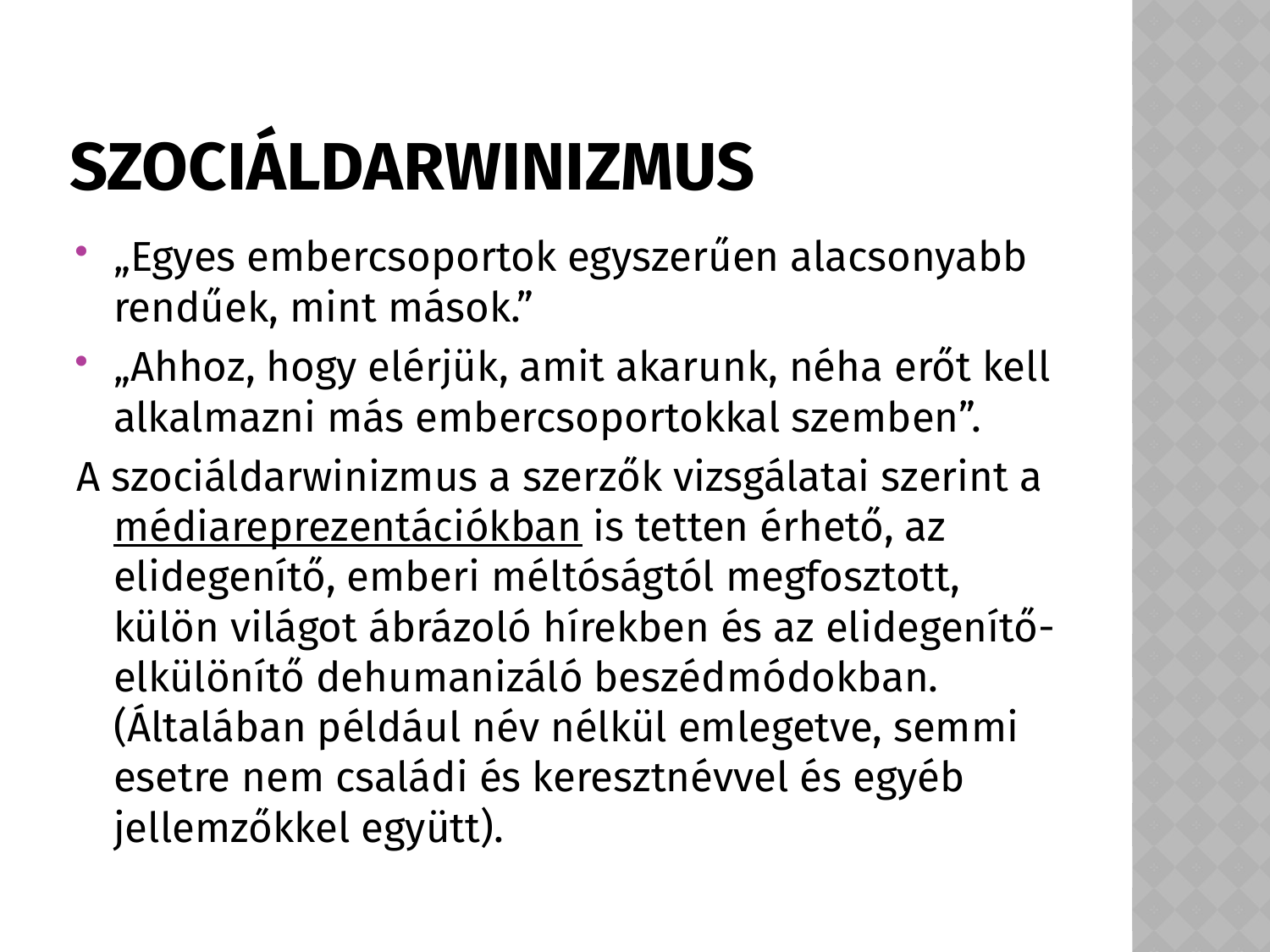

# szociáldarwinizmus
„Egyes embercsoportok egyszerűen alacsonyabb rendűek, mint mások.”
„Ahhoz, hogy elérjük, amit akarunk, néha erőt kell alkalmazni más embercsoportokkal szemben”.
A szociáldarwinizmus a szerzők vizsgálatai szerint a médiareprezentációkban is tetten érhető, az elidegenítő, emberi méltóságtól megfosztott, külön világot ábrázoló hírekben és az elidegenítő-elkülönítő dehumanizáló beszédmódokban. (Általában például név nélkül emlegetve, semmi esetre nem családi és keresztnévvel és egyéb jellemzőkkel együtt).